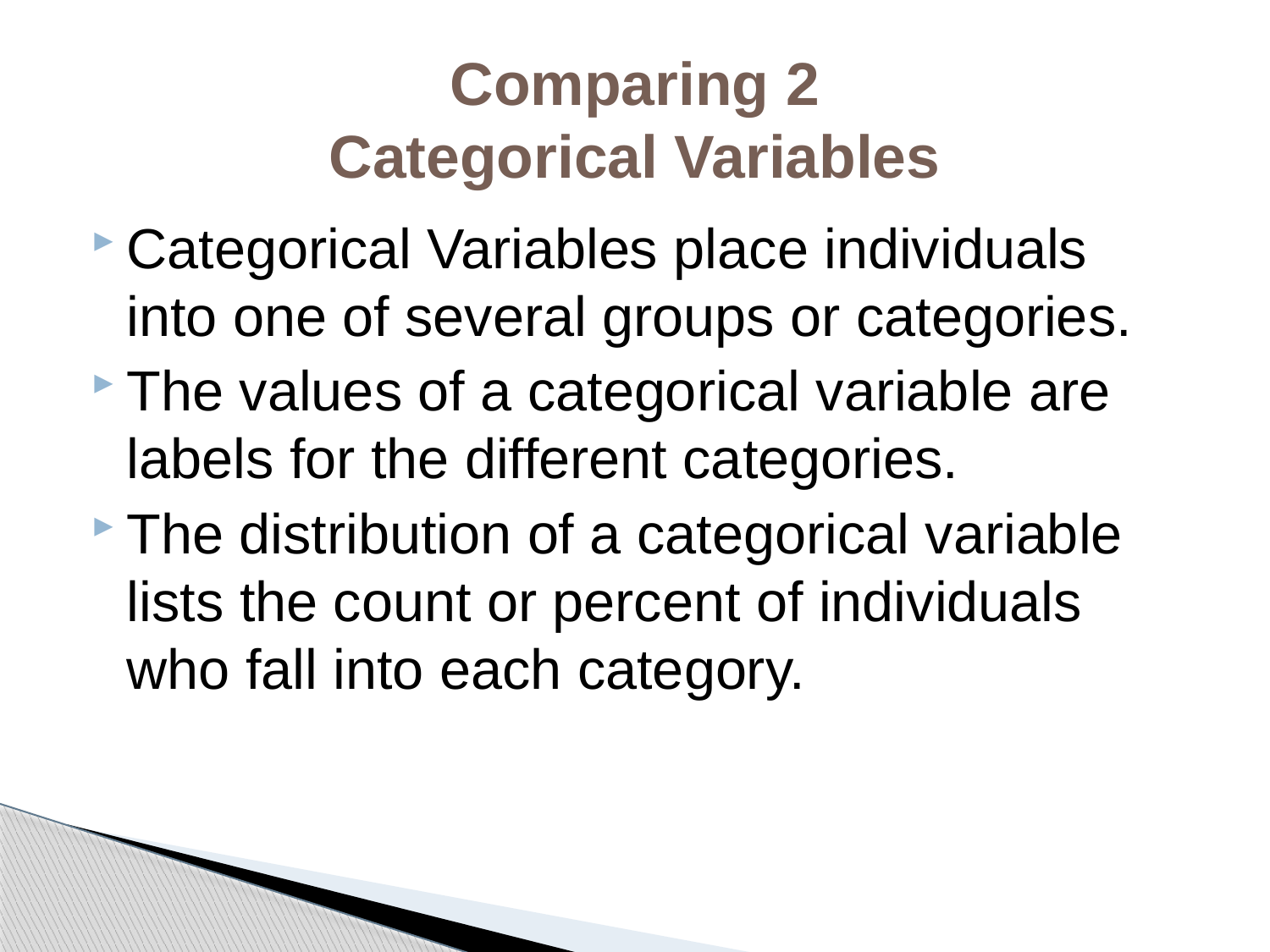

# Comparing 2 Categorical Variables
Categorical Variables place individuals into one of several groups or categories.
The values of a categorical variable are labels for the different categories.
The distribution of a categorical variable lists the count or percent of individuals who fall into each category.